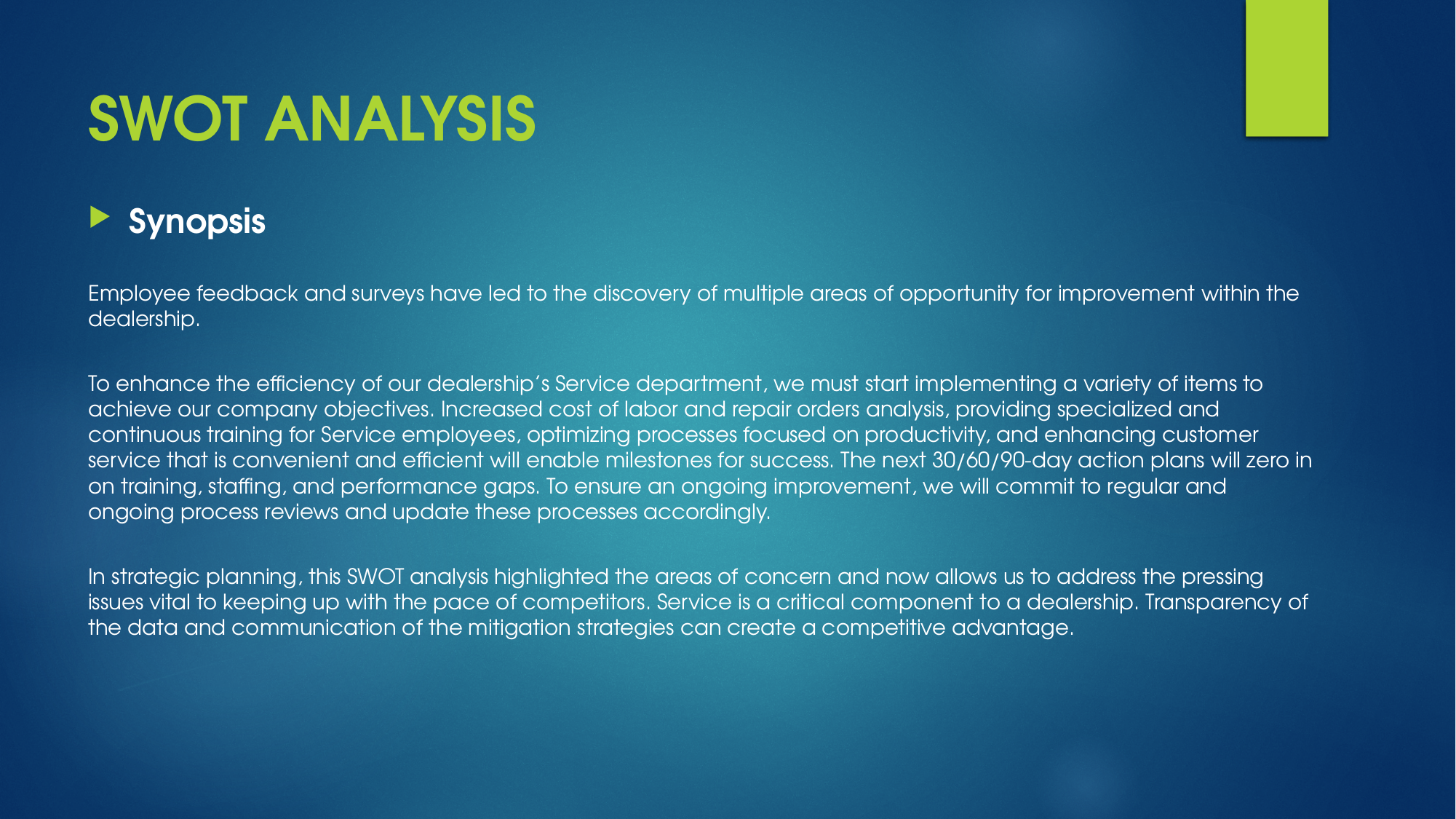

# SWOT ANALYSIS
Synopsis

Employee feedback and surveys have led to the discovery of multiple areas of opportunity for improvement within the dealership.

To enhance the efficiency of our dealership’s Service department, we must start implementing a variety of items to achieve our company objectives. Increased cost of labor and repair orders analysis, providing specialized and continuous training for Service employees, optimizing processes focused on productivity, and enhancing customer service that is convenient and efficient will enable milestones for success. The next 30/60/90-day action plans will zero in on training, staffing, and performance gaps. To ensure an ongoing improvement, we will commit to regular and ongoing process reviews and update these processes accordingly.

In strategic planning, this SWOT analysis highlighted the areas of concern and now allows us to address the pressing issues vital to keeping up with the pace of competitors. Service is a critical component to a dealership. Transparency of the data and communication of the mitigation strategies can create a competitive advantage.